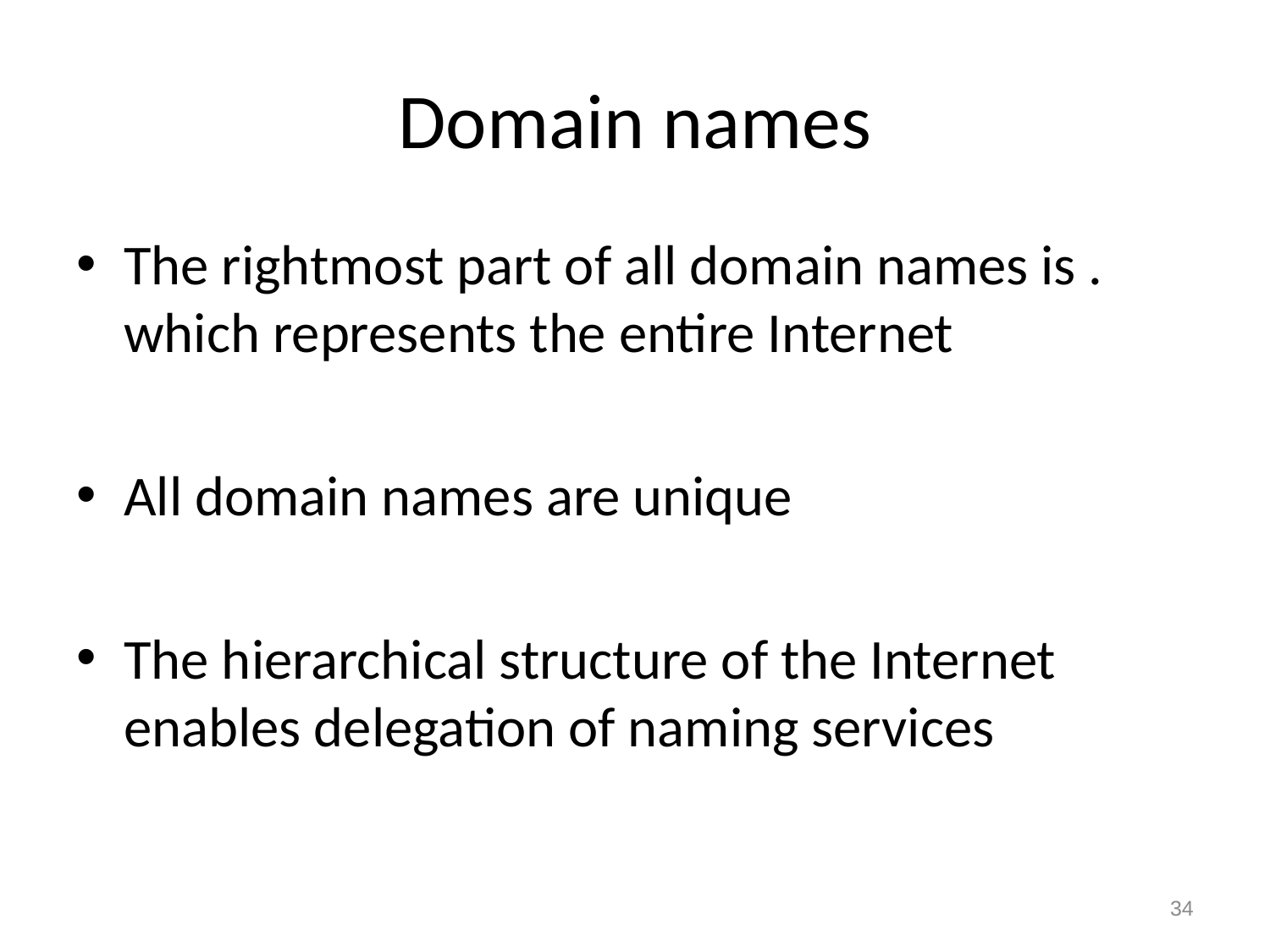

# Domain names
The rightmost part of all domain names is . which represents the entire Internet

All domain names are unique

The hierarchical structure of the Internet enables delegation of naming services

34